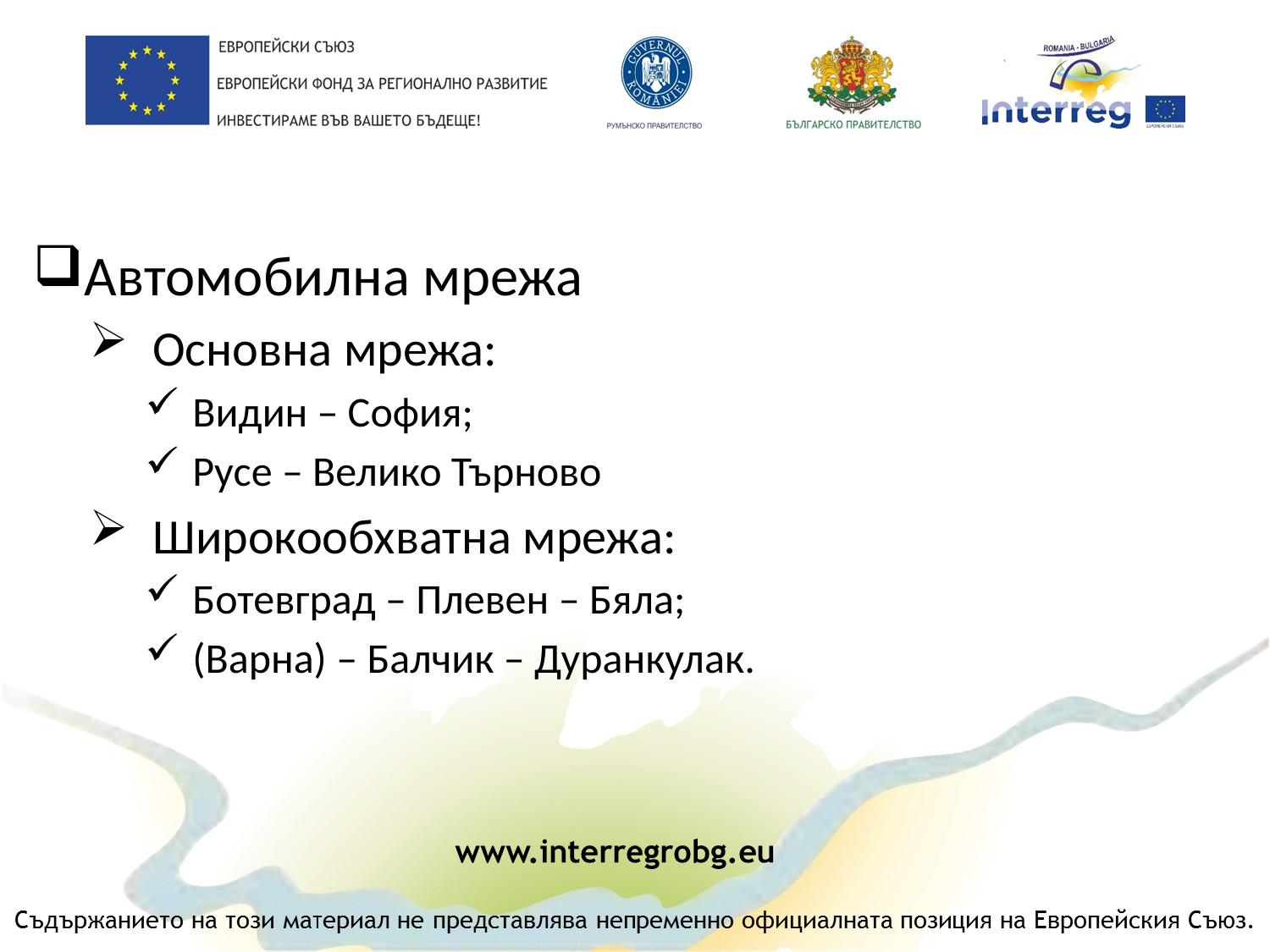

Автомобилна мрежа
Основна мрежа:
Видин – София;
Русе – Велико Търново
Широкообхватна мрежа:
Ботевград – Плевен – Бяла;
(Варна) – Балчик – Дуранкулак.